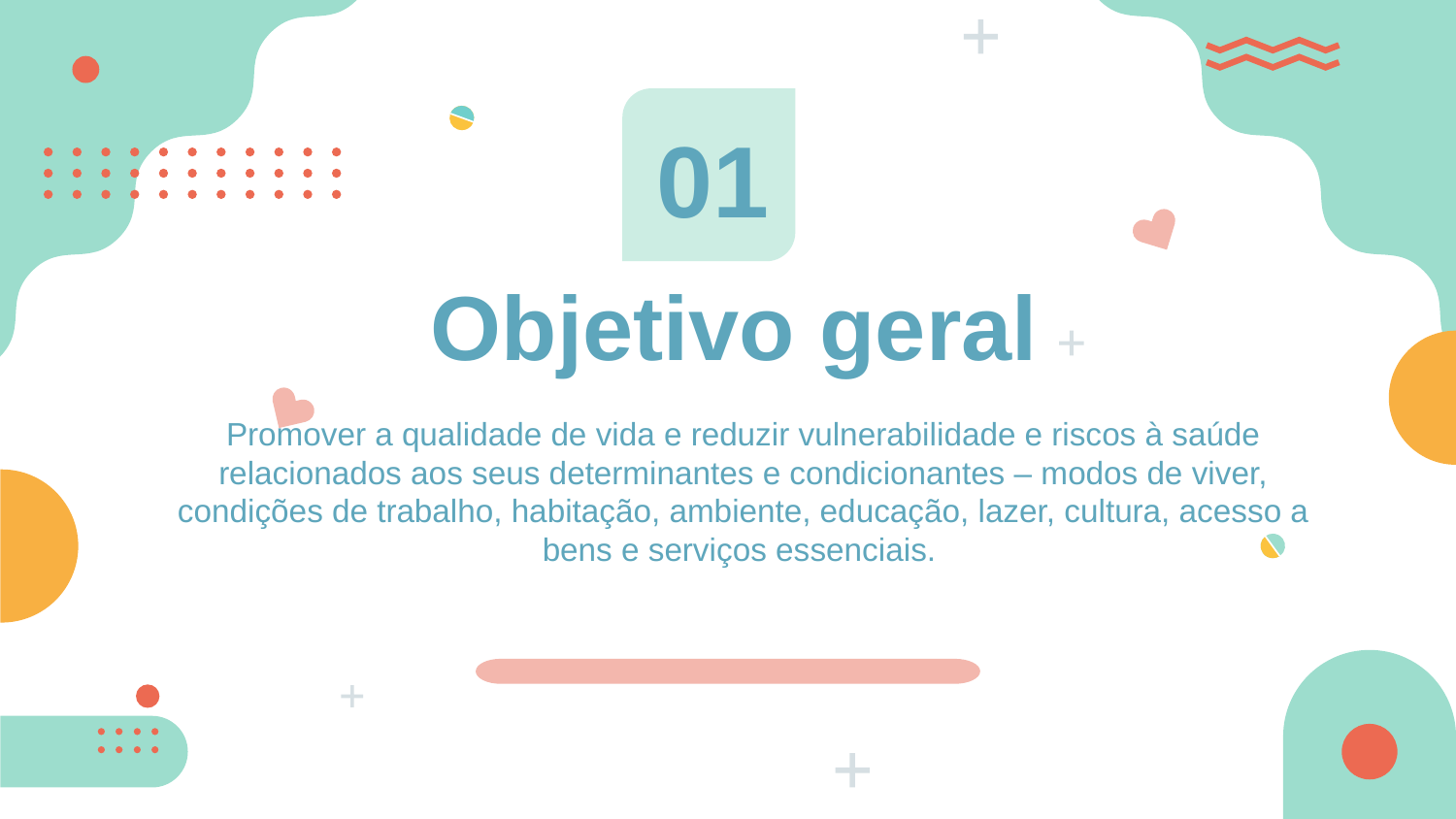

01

# Objetivo geral

Promover a qualidade de vida e reduzir vulnerabilidade e riscos à saúde relacionados aos seus determinantes e condicionantes – modos de viver, condições de trabalho, habitação, ambiente, educação, lazer, cultura, acesso a bens e serviços essenciais.